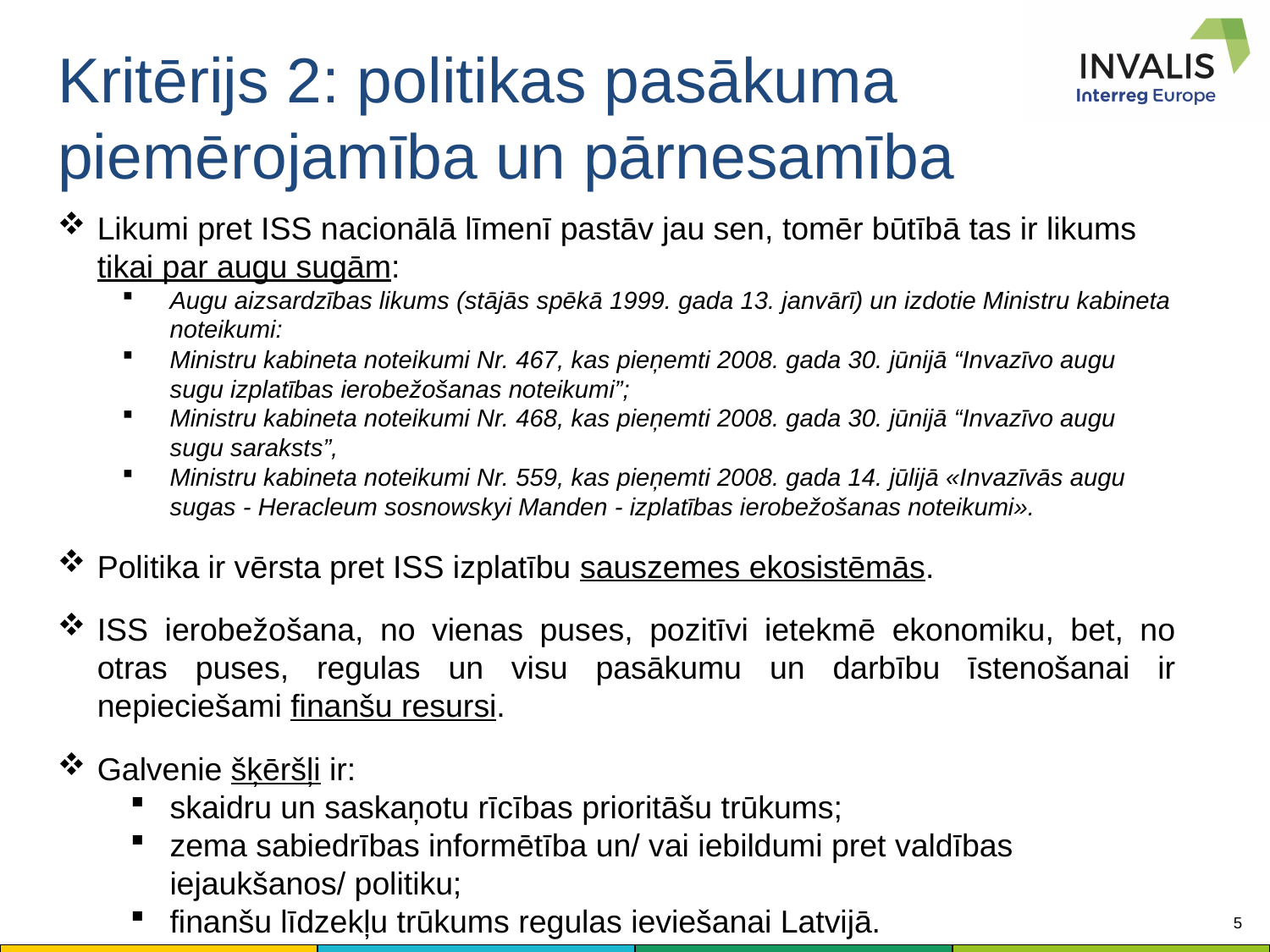

# Kritērijs 2: politikas pasākuma piemērojamība un pārnesamība
Likumi pret ISS nacionālā līmenī pastāv jau sen, tomēr būtībā tas ir likums tikai par augu sugām:
Augu aizsardzības likums (stājās spēkā 1999. gada 13. janvārī) un izdotie Ministru kabineta noteikumi:
Ministru kabineta noteikumi Nr. 467, kas pieņemti 2008. gada 30. jūnijā “Invazīvo augu sugu izplatības ierobežošanas noteikumi”;
Ministru kabineta noteikumi Nr. 468, kas pieņemti 2008. gada 30. jūnijā “Invazīvo augu sugu saraksts”,
Ministru kabineta noteikumi Nr. 559, kas pieņemti 2008. gada 14. jūlijā «Invazīvās augu sugas - Heracleum sosnowskyi Manden - izplatības ierobežošanas noteikumi».

Politika ir vērsta pret ISS izplatību sauszemes ekosistēmās.

ISS ierobežošana, no vienas puses, pozitīvi ietekmē ekonomiku, bet, no otras puses, regulas un visu pasākumu un darbību īstenošanai ir nepieciešami finanšu resursi.

Galvenie šķēršļi ir:
skaidru un saskaņotu rīcības prioritāšu trūkums;
zema sabiedrības informētība un/ vai iebildumi pret valdības iejaukšanos/ politiku;
finanšu līdzekļu trūkums regulas ieviešanai Latvijā.